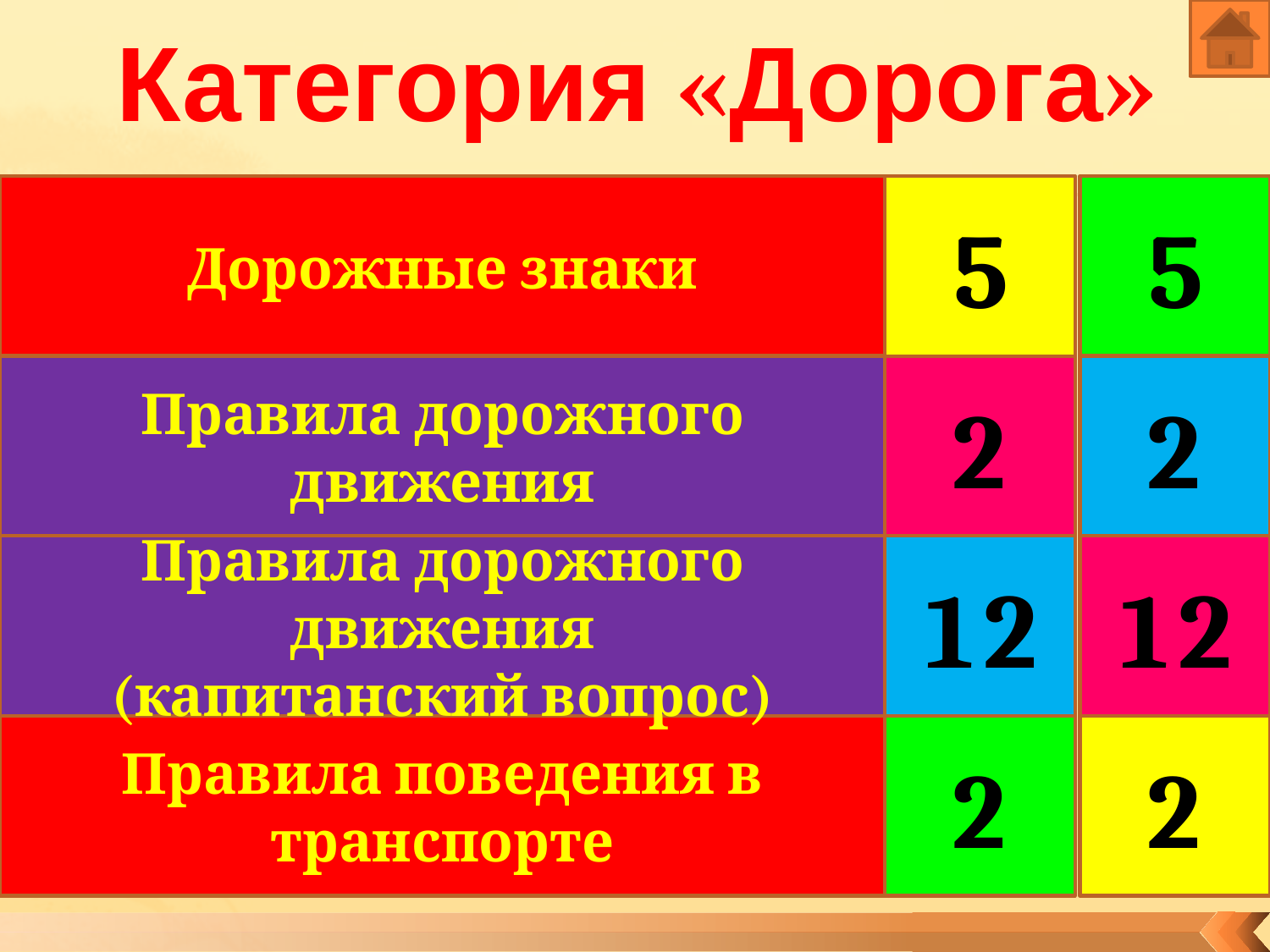

# Категория «Дорога»

Дорожные знаки
5
5
Правила дорожного движения
2
2
Правила дорожного движения
(капитанский вопрос)
12
12
Правила поведения в транспорте
2
2